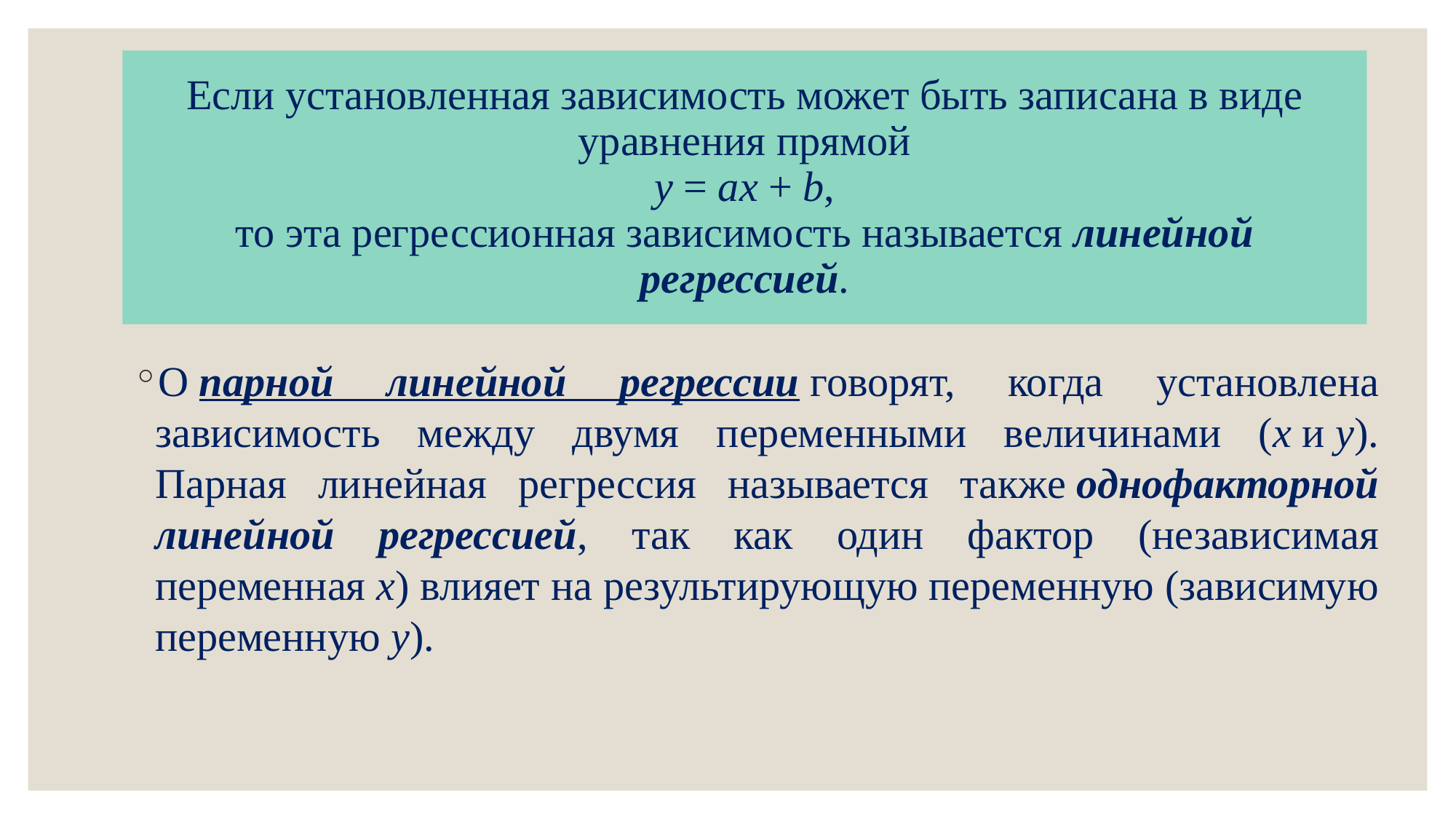

# Если установленная зависимость может быть записана в виде уравнения прямой y = ax + b, то эта регрессионная зависимость называется линейной регрессией.
О парной линейной регрессии говорят, когда установлена зависимость между двумя переменными величинами (x и y). Парная линейная регрессия называется также однофакторной линейной регрессией, так как один фактор (независимая переменная x) влияет на результирующую переменную (зависимую переменную y).